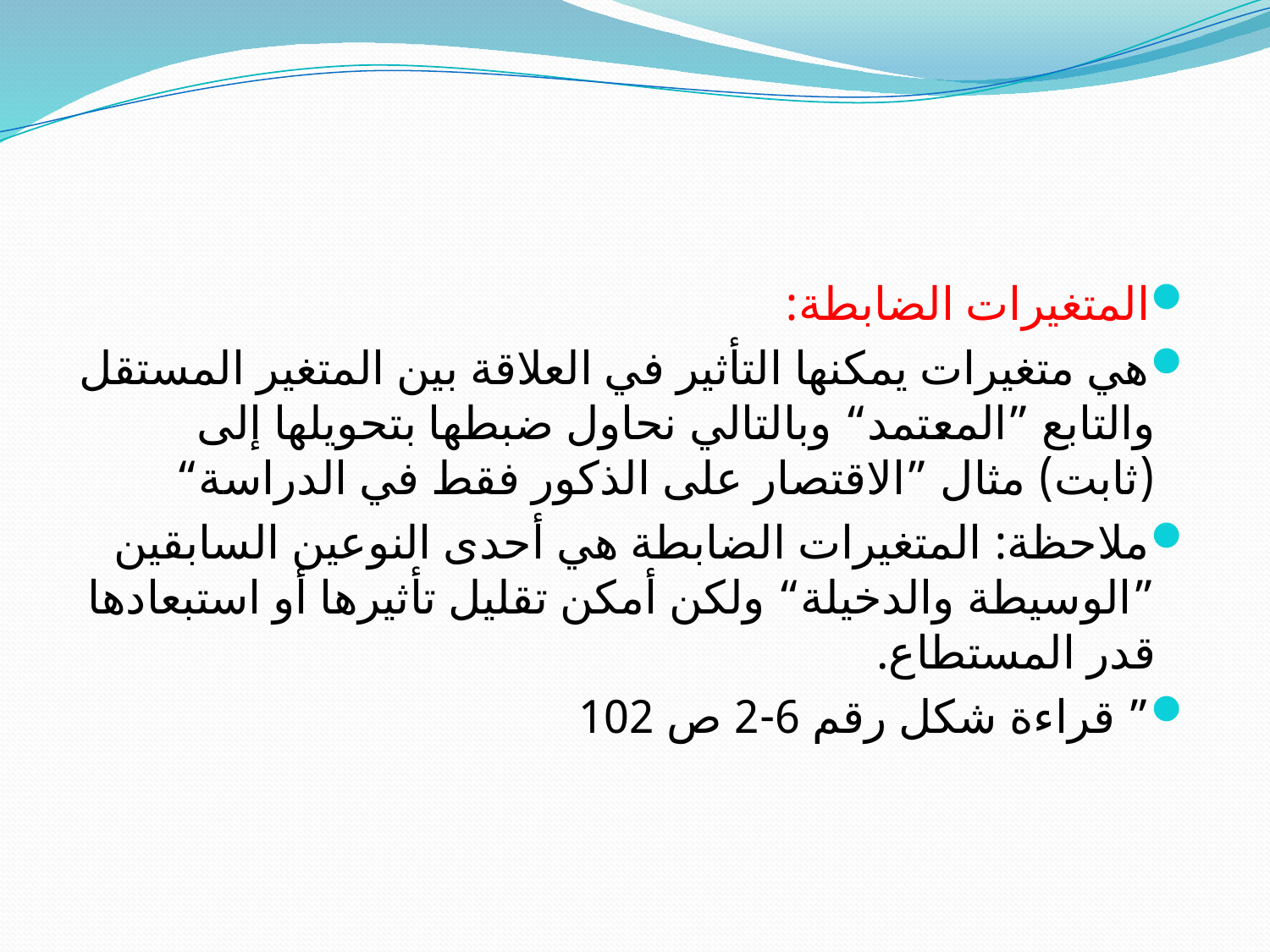

#
المتغيرات الضابطة:
هي متغيرات يمكنها التأثير في العلاقة بين المتغير المستقل والتابع ”المعتمد“ وبالتالي نحاول ضبطها بتحويلها إلى (ثابت) مثال ”الاقتصار على الذكور فقط في الدراسة“
ملاحظة: المتغيرات الضابطة هي أحدى النوعين السابقين ”الوسيطة والدخيلة“ ولكن أمكن تقليل تأثيرها أو استبعادها قدر المستطاع.
” قراءة شكل رقم 6-2 ص 102